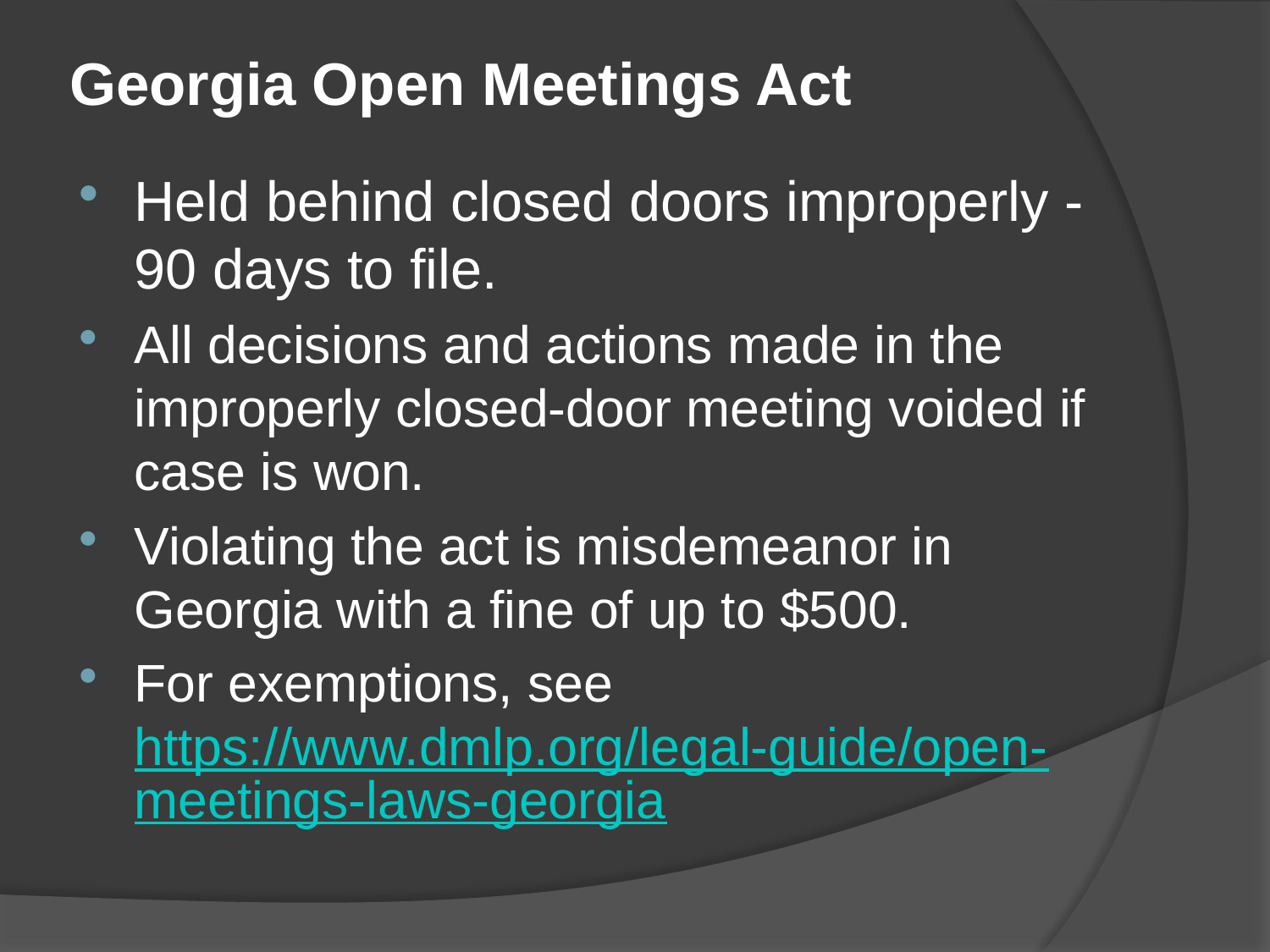

# Georgia Open Meetings Act
Held behind closed doors improperly -90 days to file.
All decisions and actions made in the improperly closed-door meeting voided if case is won.
Violating the act is misdemeanor in Georgia with a fine of up to $500.
For exemptions, see https://www.dmlp.org/legal-guide/open-meetings-laws-georgia